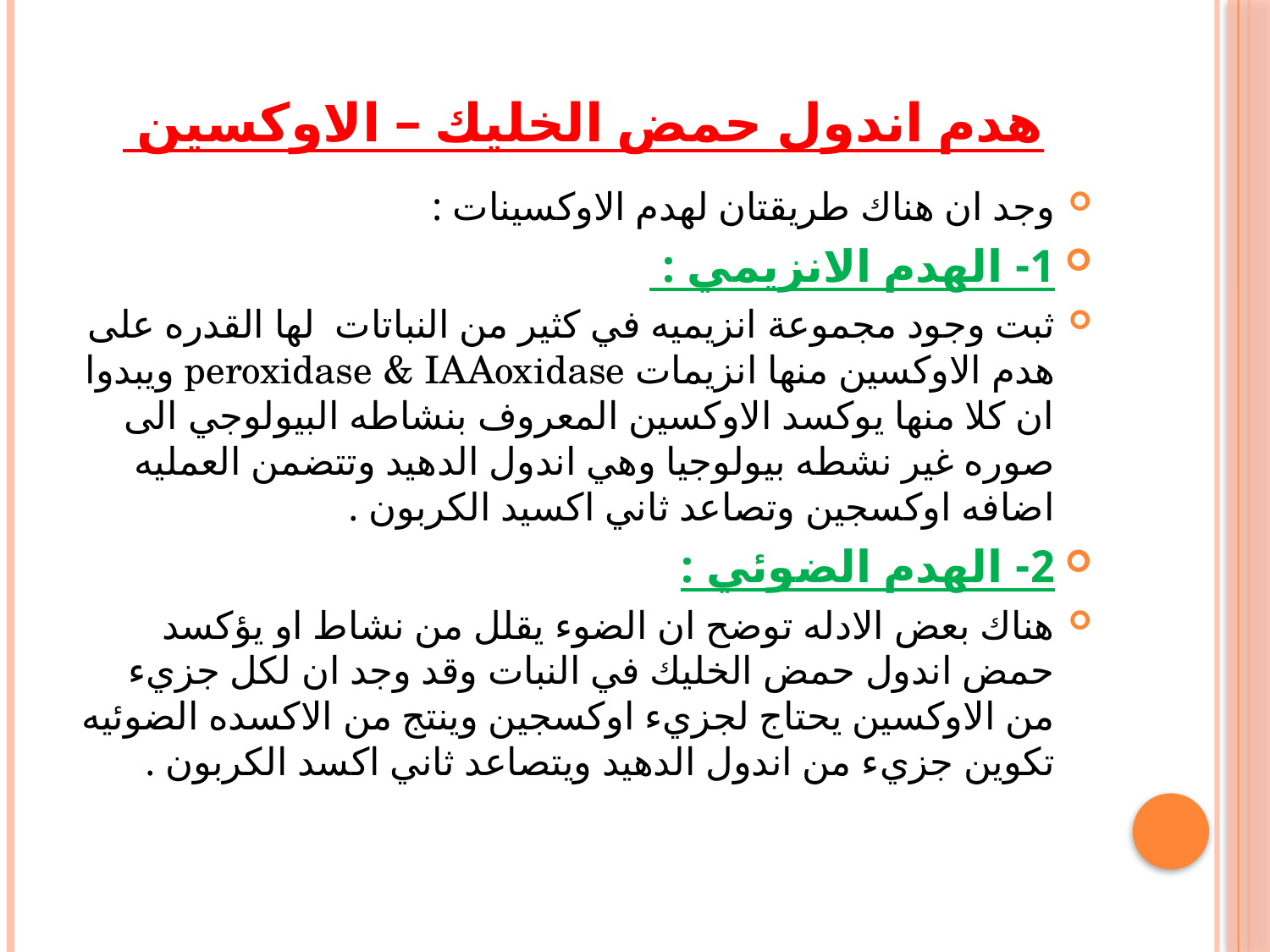

# هدم اندول حمض الخليك – الاوكسين
وجد ان هناك طريقتان لهدم الاوكسينات :
1- الهدم الانزيمي :
ثبت وجود مجموعة انزيميه في كثير من النباتات  لها القدره على هدم الاوكسين منها انزيمات peroxidase & IAAoxidase ويبدوا ان كلا منها يوكسد الاوكسين المعروف بنشاطه البيولوجي الى صوره غير نشطه بيولوجيا وهي اندول الدهيد وتتضمن العمليه اضافه اوكسجين وتصاعد ثاني اكسيد الكربون .
2- الهدم الضوئي :
هناك بعض الادله توضح ان الضوء يقلل من نشاط او يؤكسد حمض اندول حمض الخليك في النبات وقد وجد ان لكل جزيء من الاوكسين يحتاج لجزيء اوكسجين وينتج من الاكسده الضوئيه تكوين جزيء من اندول الدهيد ويتصاعد ثاني اكسد الكربون .